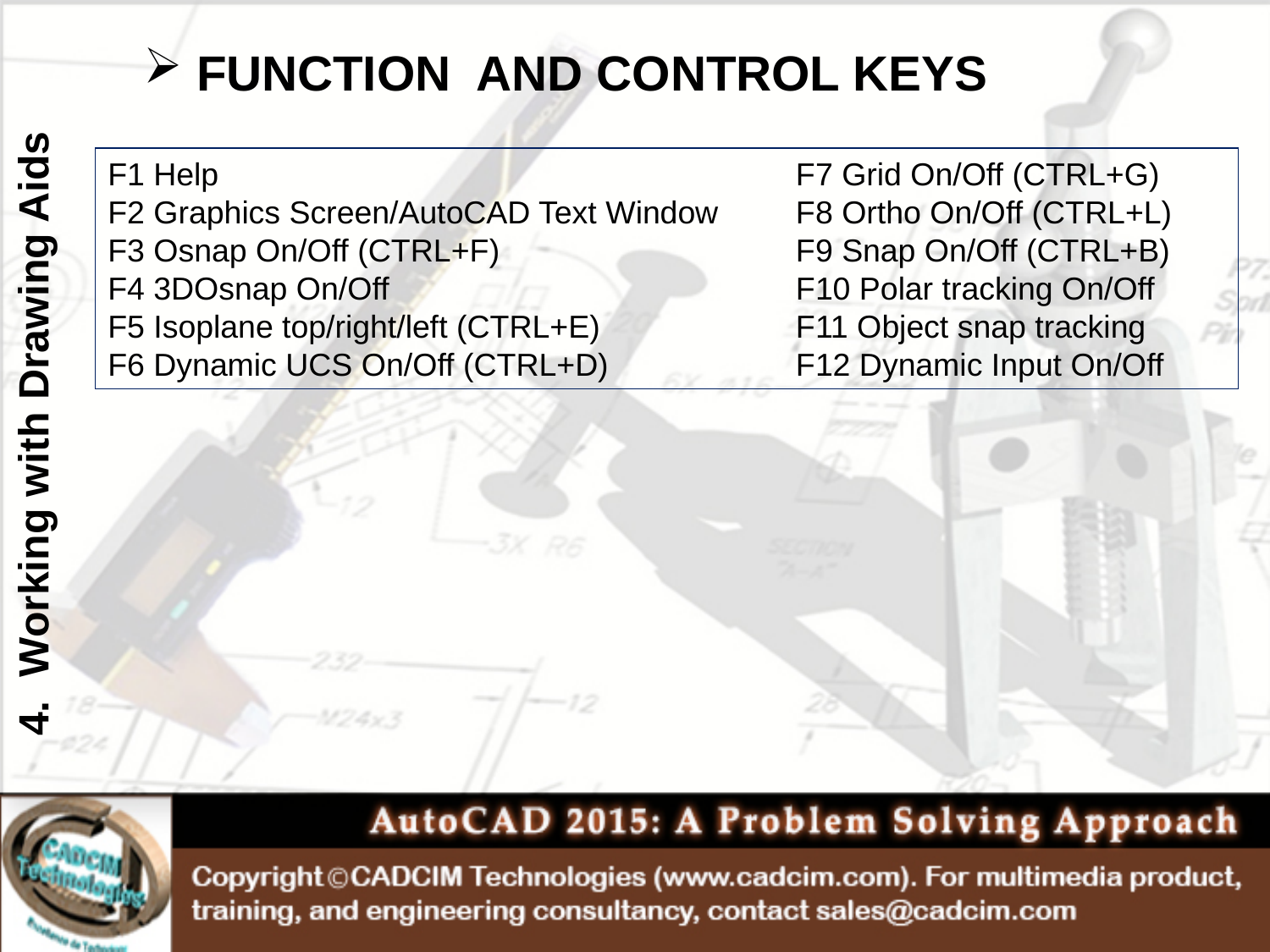

FUNCTION  AND CONTROL KEYS
F1 Help 					      F7 Grid On/Off (CTRL+G)
F2 Graphics Screen/AutoCAD Text Window 	      F8 Ortho On/Off (CTRL+L)
F3 Osnap On/Off (CTRL+F) 		      F9 Snap On/Off (CTRL+B)
F4 3DOsnap On/Off 			      F10 Polar tracking On/Off
F5 Isoplane top/right/left (CTRL+E) 		      F11 Object snap tracking
F6 Dynamic UCS On/Off (CTRL+D) 	      F12 Dynamic Input On/Off